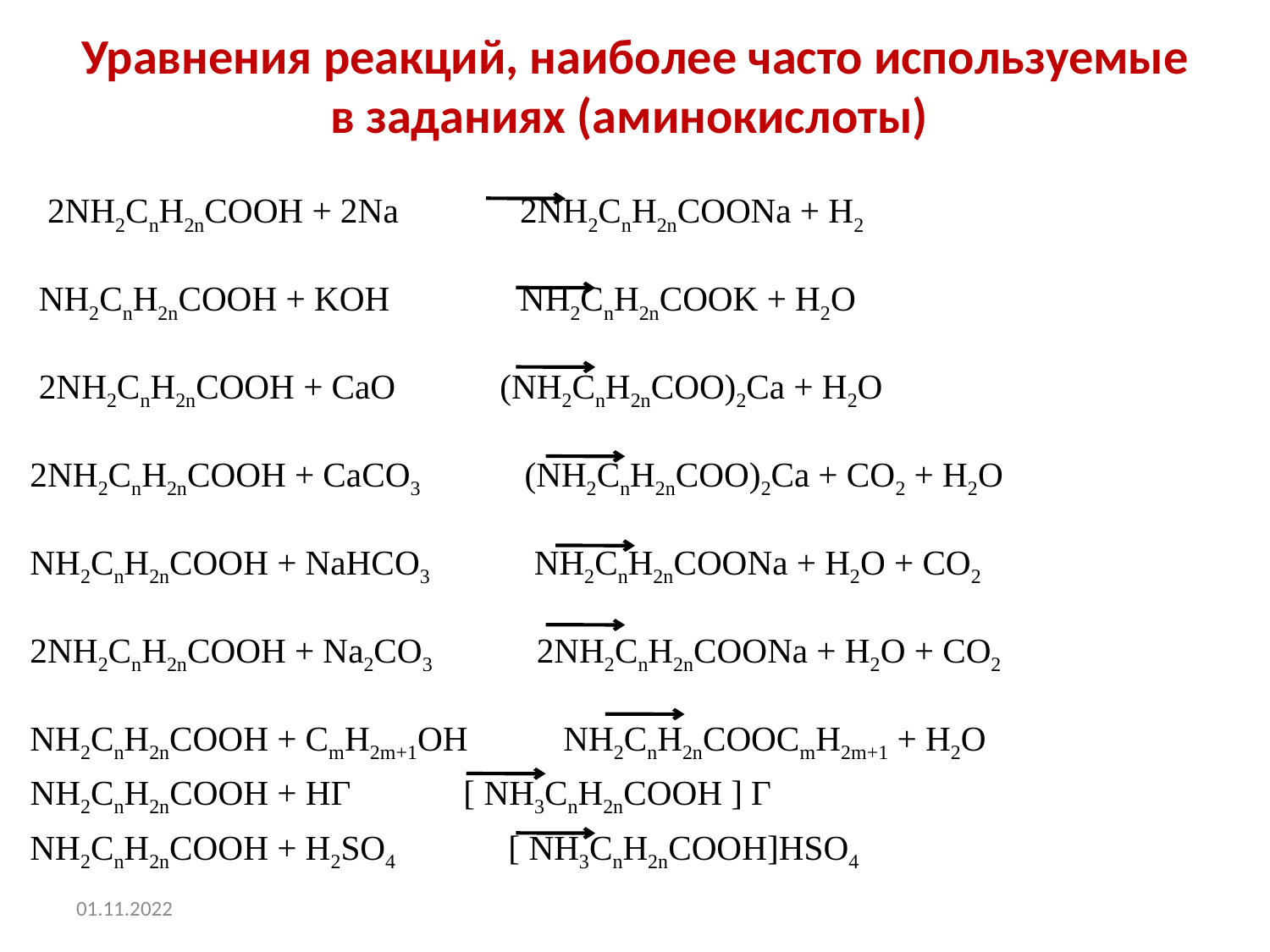

# Уравнения реакций, наиболее часто используемые в заданиях (аминокислоты)
    2NH2CnH2nCOOH + 2Na              2NH2CnH2nCOONa + H2
   NH2CnH2nCOOH + KOH               NH2CnH2nCOOK + H2O
   2NH2CnH2nCOOH + CaO            (NH2CnH2nCOO)2Ca + H2O
  2NH2CnH2nCOOH + CaCO3            (NH2CnH2nCOO)2Ca + CO2 + H2O
  NH2CnH2nCOOH + NaHCO3            NH2CnH2nCOONa + H2O + CO2
  2NH2CnH2nCOOH + Na2CO3            2NH2CnH2nCOONa + H2O + CO2
  NH2CnH2nCOOH + CmH2m+1OH           NH2CnH2nCOOCmH2m+1 + H2O
  NH2CnH2nCOOH + HГ             [ NH3CnH2nCOOH ] Г
  NH2CnH2nCOOH + H2SO4             [ NH3CnH2nCOOH]HSO4
01.11.2022